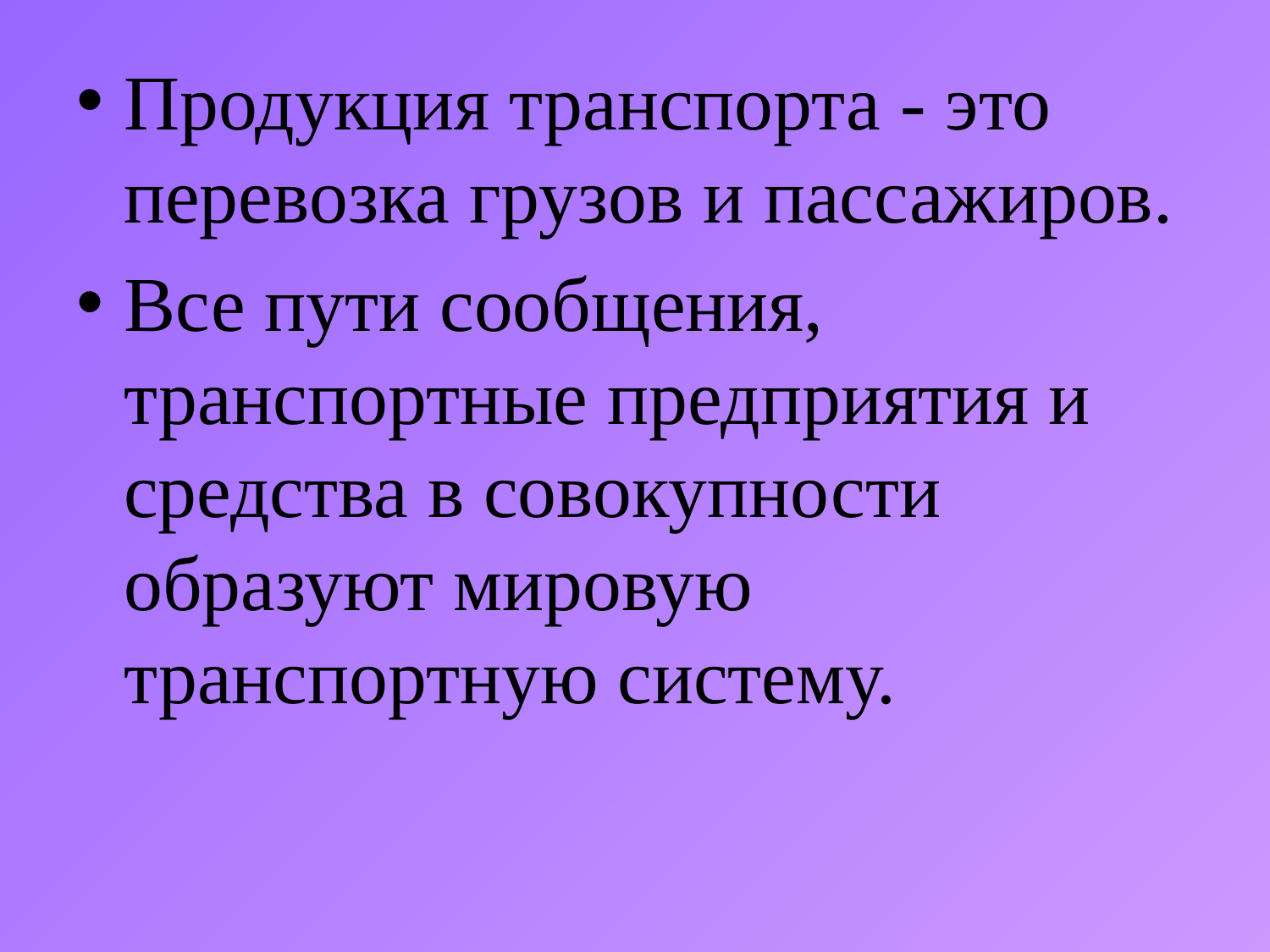

#
Продукция транспорта - это перевозка грузов и пассажиров.
Все пути сообщения, транспортные предприятия и средства в совокупности образуют мировую транспортную систему.